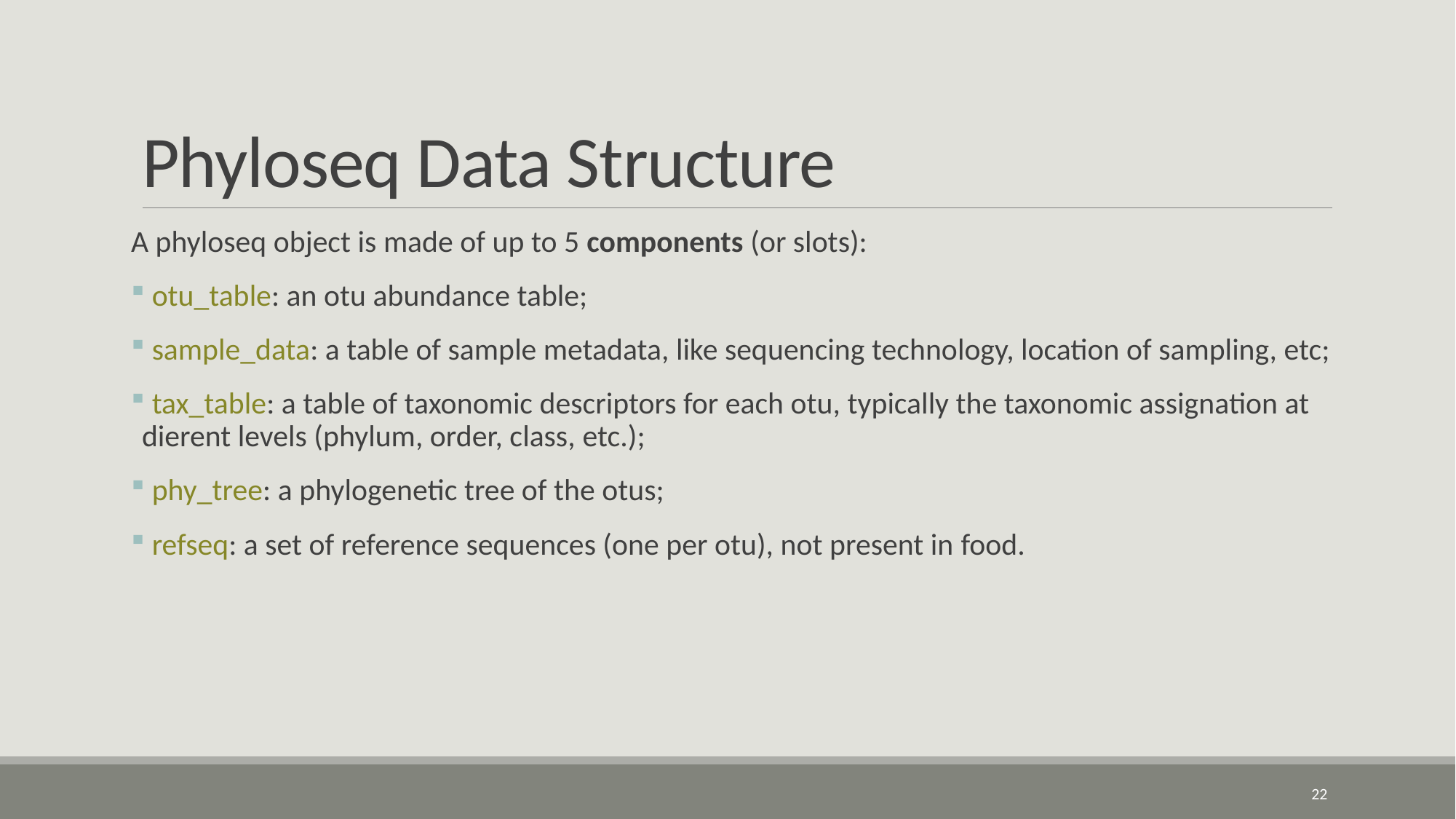

# Phyloseq Data Structure
A phyloseq object is made of up to 5 components (or slots):
 otu_table: an otu abundance table;
 sample_data: a table of sample metadata, like sequencing technology, location of sampling, etc;
 tax_table: a table of taxonomic descriptors for each otu, typically the taxonomic assignation at dierent levels (phylum, order, class, etc.);
 phy_tree: a phylogenetic tree of the otus;
 refseq: a set of reference sequences (one per otu), not present in food.
22